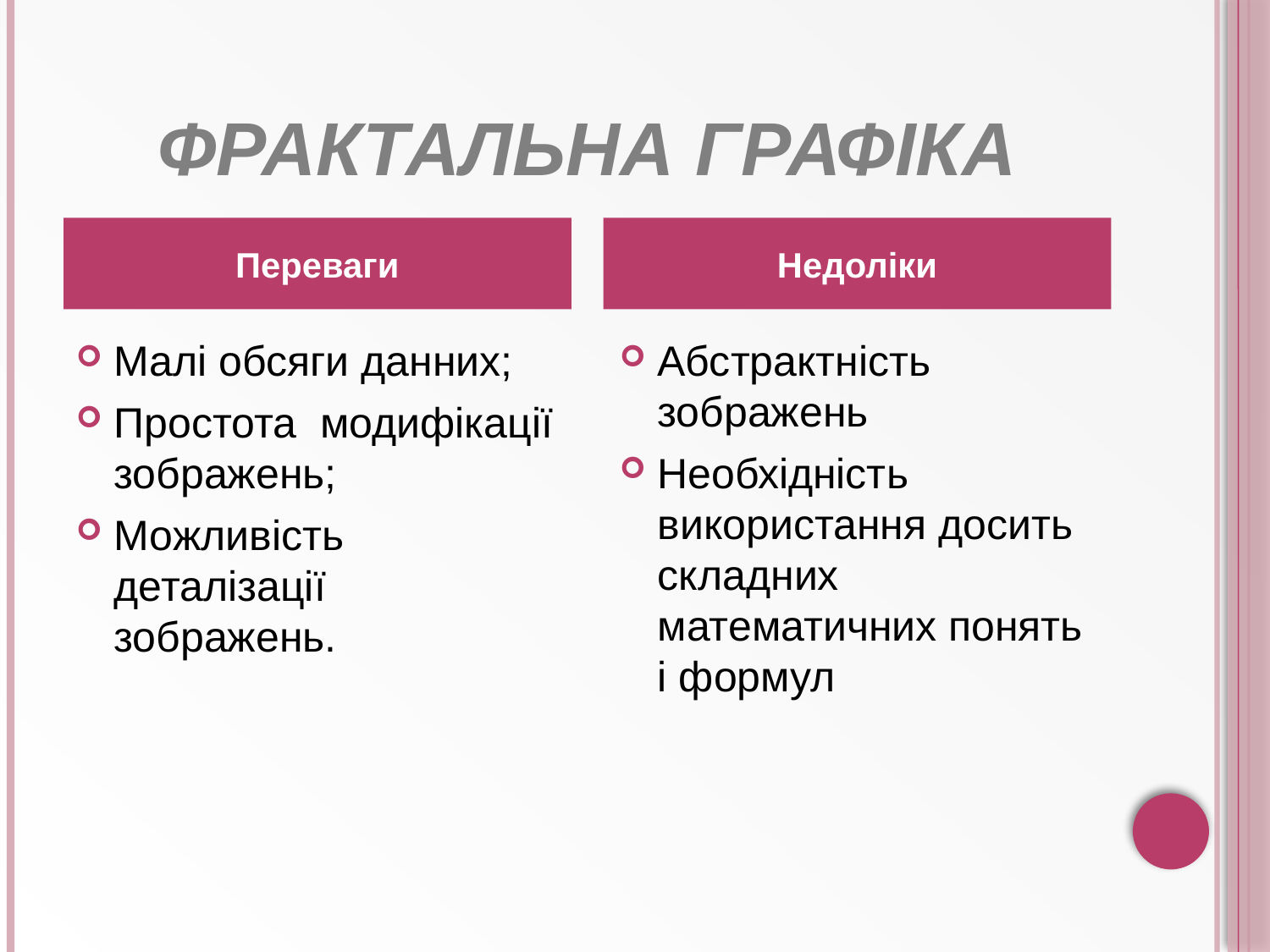

# Фрактальна графіка
Переваги
Недоліки
Малі обсяги данних;
Простота  модифікації зображень;
Можливість деталізації зображень.

Абстрактність зображень
Необхідність використання досить складних  математичних понять і формул